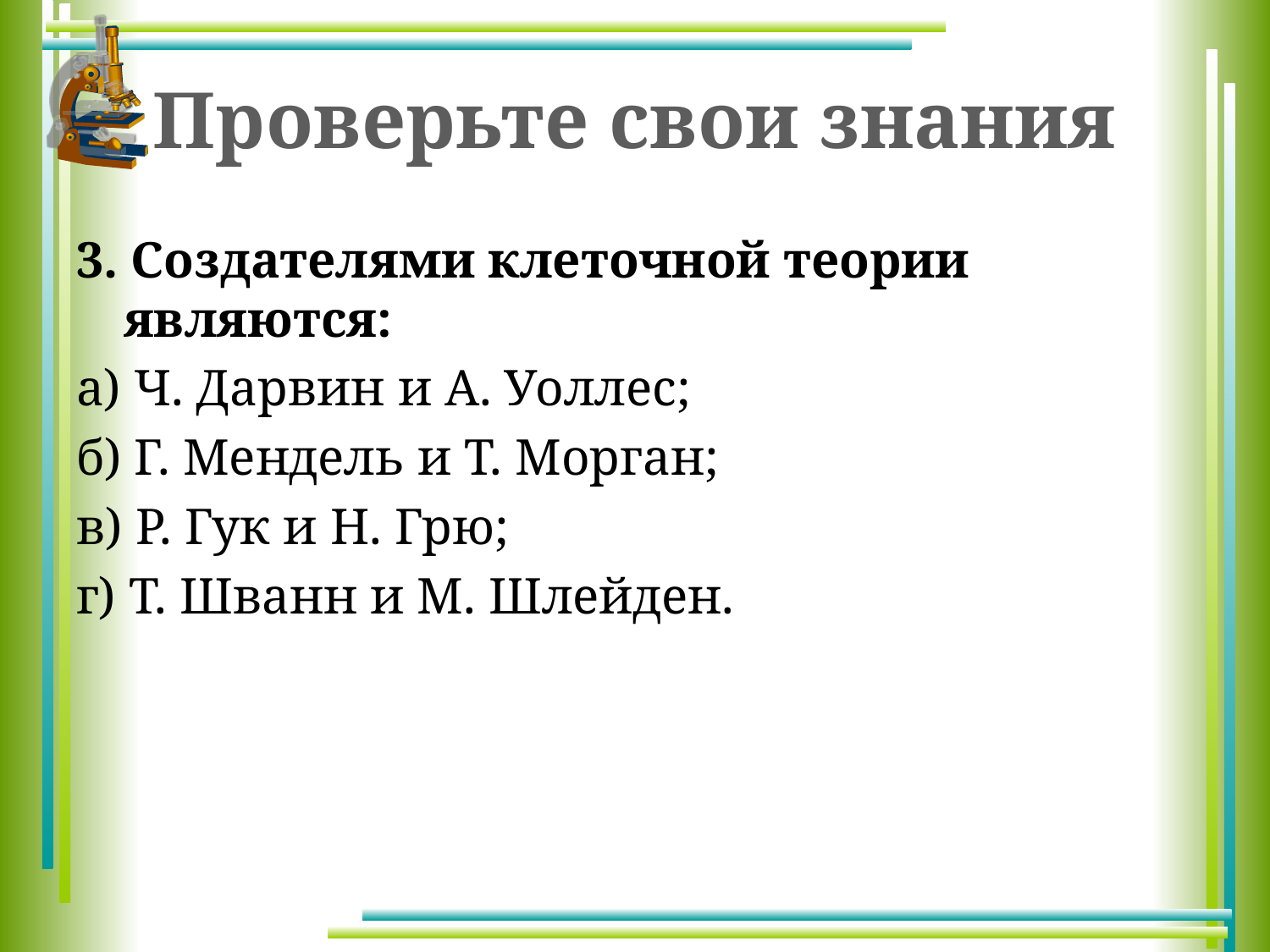

# Проверьте свои знания
3. Создателями клеточной теории являются:
а) Ч. Дарвин и А. Уоллес;
б) Г. Мендель и Т. Морган;
в) Р. Гук и Н. Грю;
г) Т. Шванн и М. Шлейден.